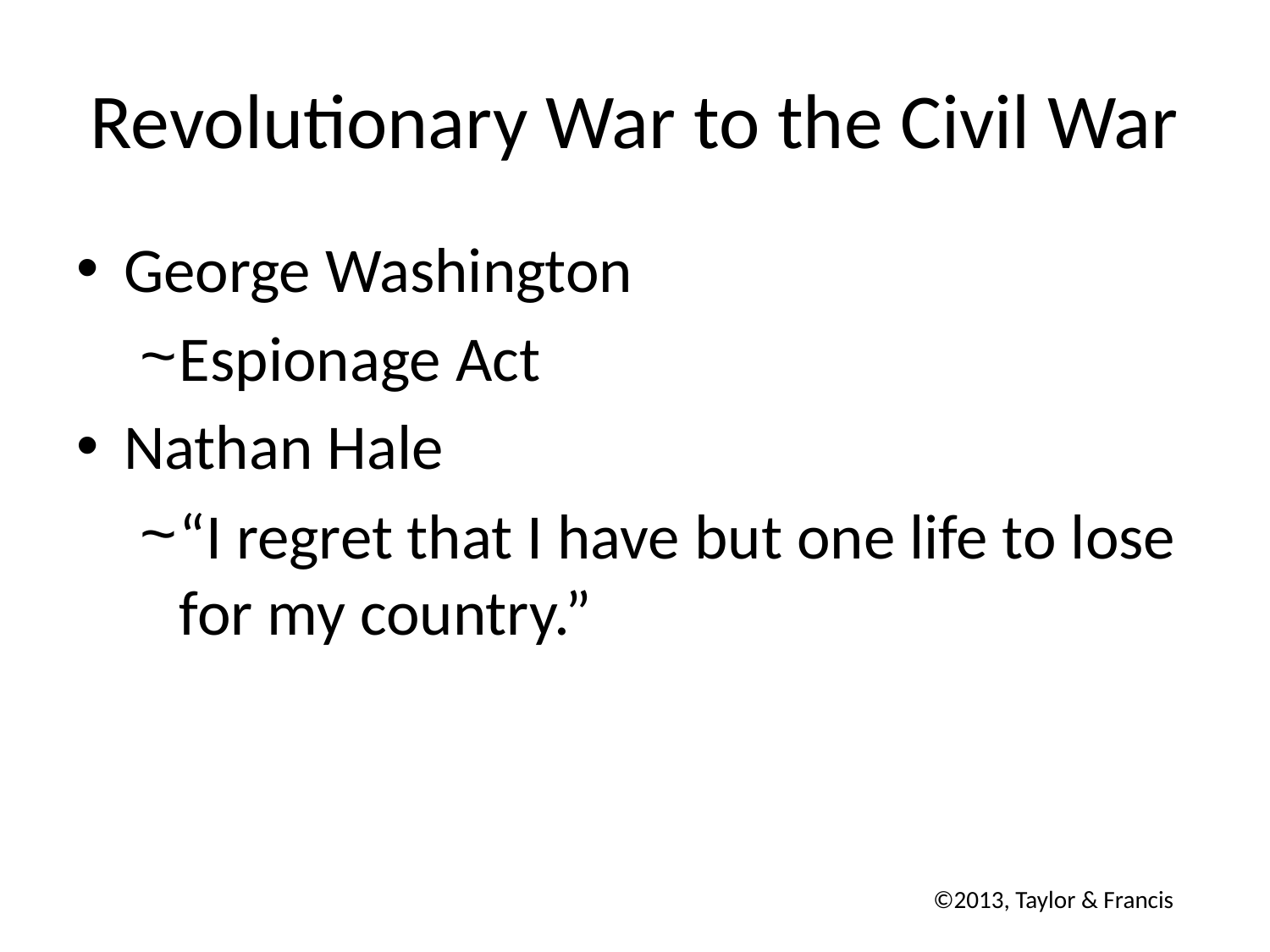

# Revolutionary War to the Civil War
George Washington
Espionage Act
Nathan Hale
“I regret that I have but one life to lose for my country.”
©2013, Taylor & Francis